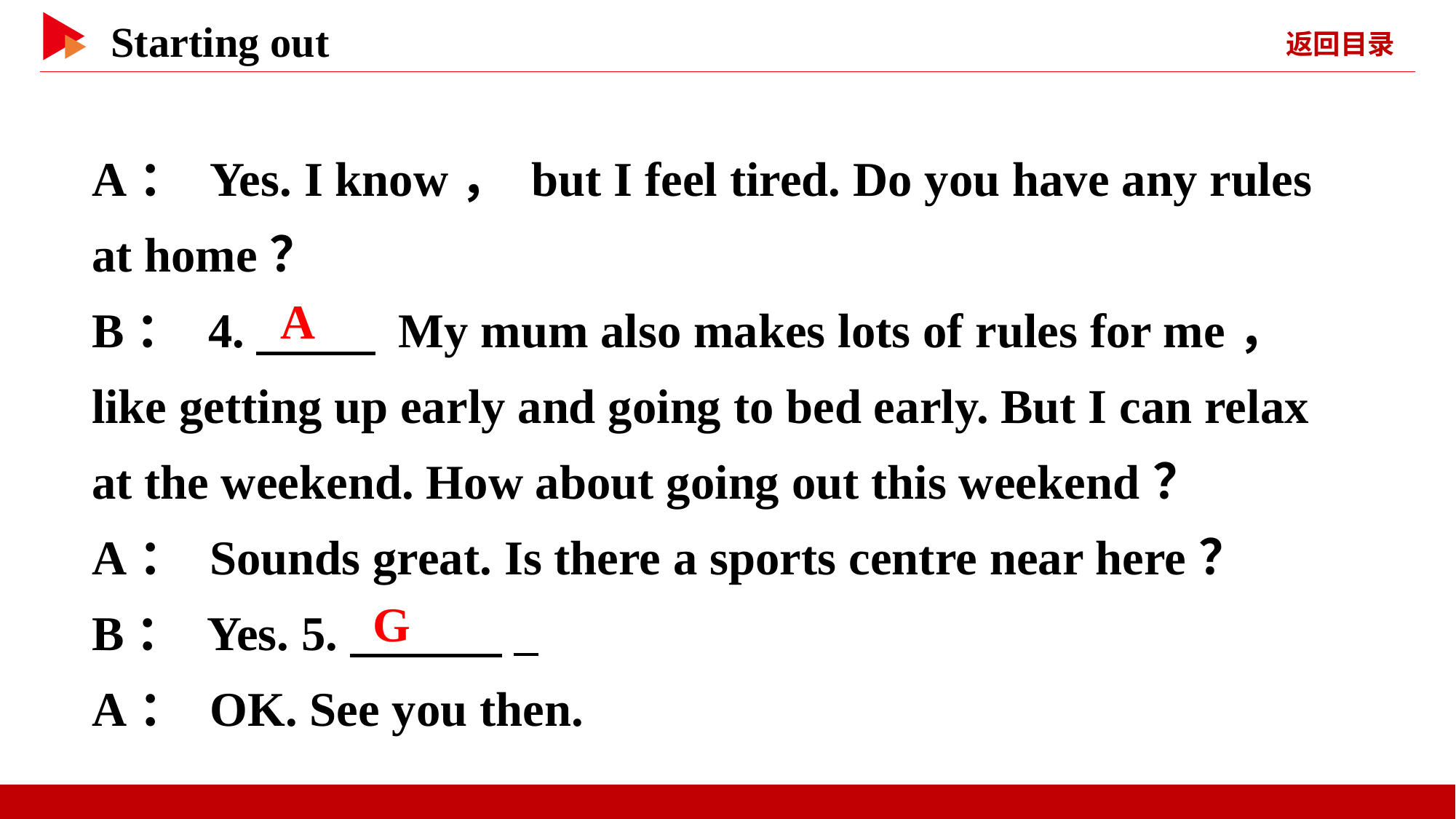

A： Yes. I know， but I feel tired. Do you have any rules at home？
B： 4.　  　 My mum also makes lots of rules for me， like getting up early and going to bed early. But I can relax at the weekend. How about going out this weekend？
A： Sounds great. Is there a sports centre near here？
B： Yes. 5.　  　   _
A： OK. See you then.
　A
　G